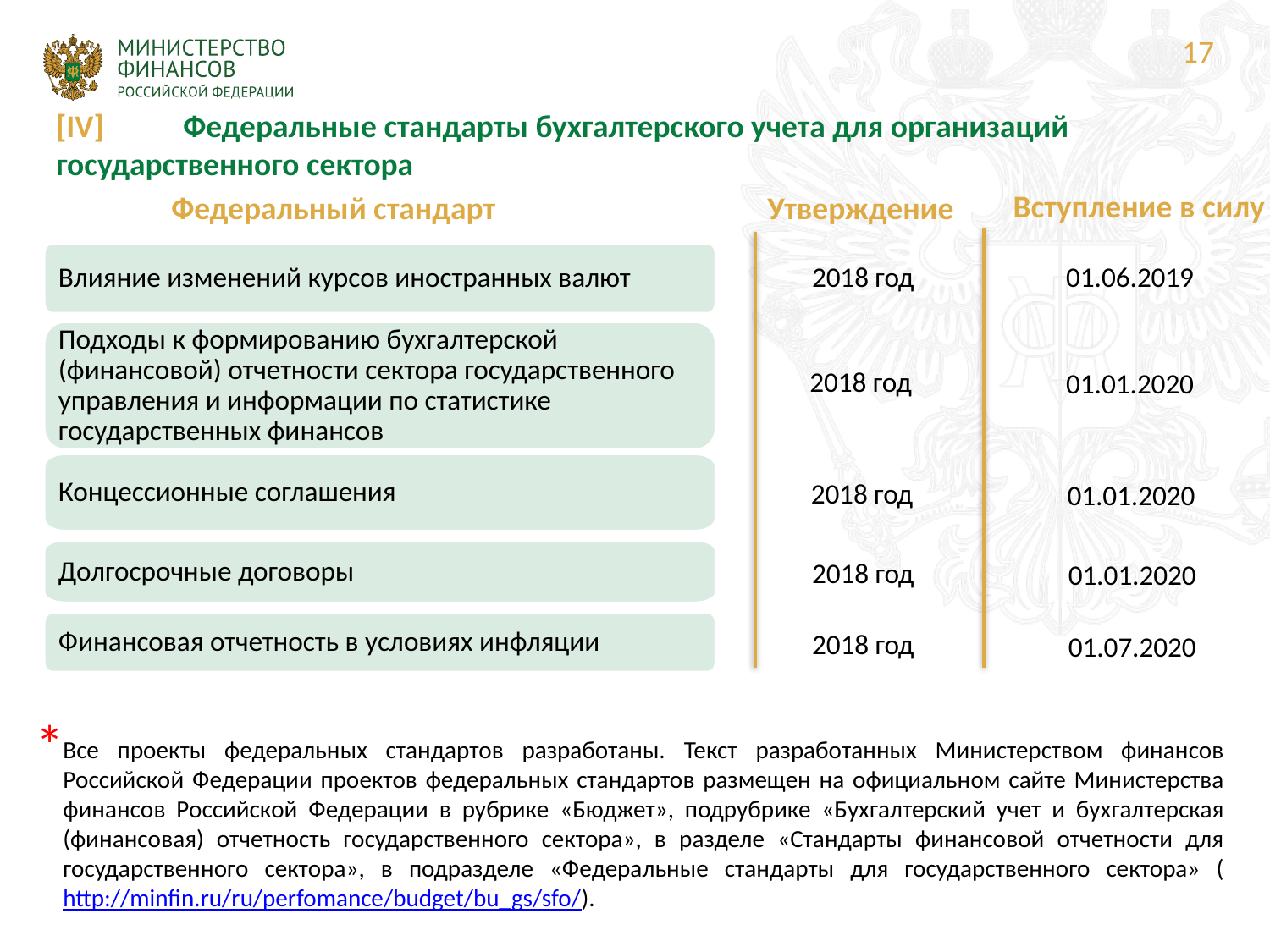

17
17
[IV] 	Федеральные стандарты бухгалтерского учета для организаций государственного сектора
Вступление в силу
Федеральный стандарт
Утверждение
Влияние изменений курсов иностранных валют
2018 год
01.06.2019
Подходы к формированию бухгалтерской (финансовой) отчетности сектора государственного управления и информации по статистике государственных финансов
2018 год
01.01.2020
Концессионные соглашения
2018 год
01.01.2020
Долгосрочные договоры
2018 год
01.01.2020
Финансовая отчетность в условиях инфляции
2018 год
01.07.2020
*
Все проекты федеральных стандартов разработаны. Текст разработанных Министерством финансов Российской Федерации проектов федеральных стандартов размещен на официальном сайте Министерства финансов Российской Федерации в рубрике «Бюджет», подрубрике «Бухгалтерский учет и бухгалтерская (финансовая) отчетность государственного сектора», в разделе «Стандарты финансовой отчетности для государственного сектора», в подразделе «Федеральные стандарты для государственного сектора» (http://minfin.ru/ru/perfomance/budget/bu_gs/sfo/).